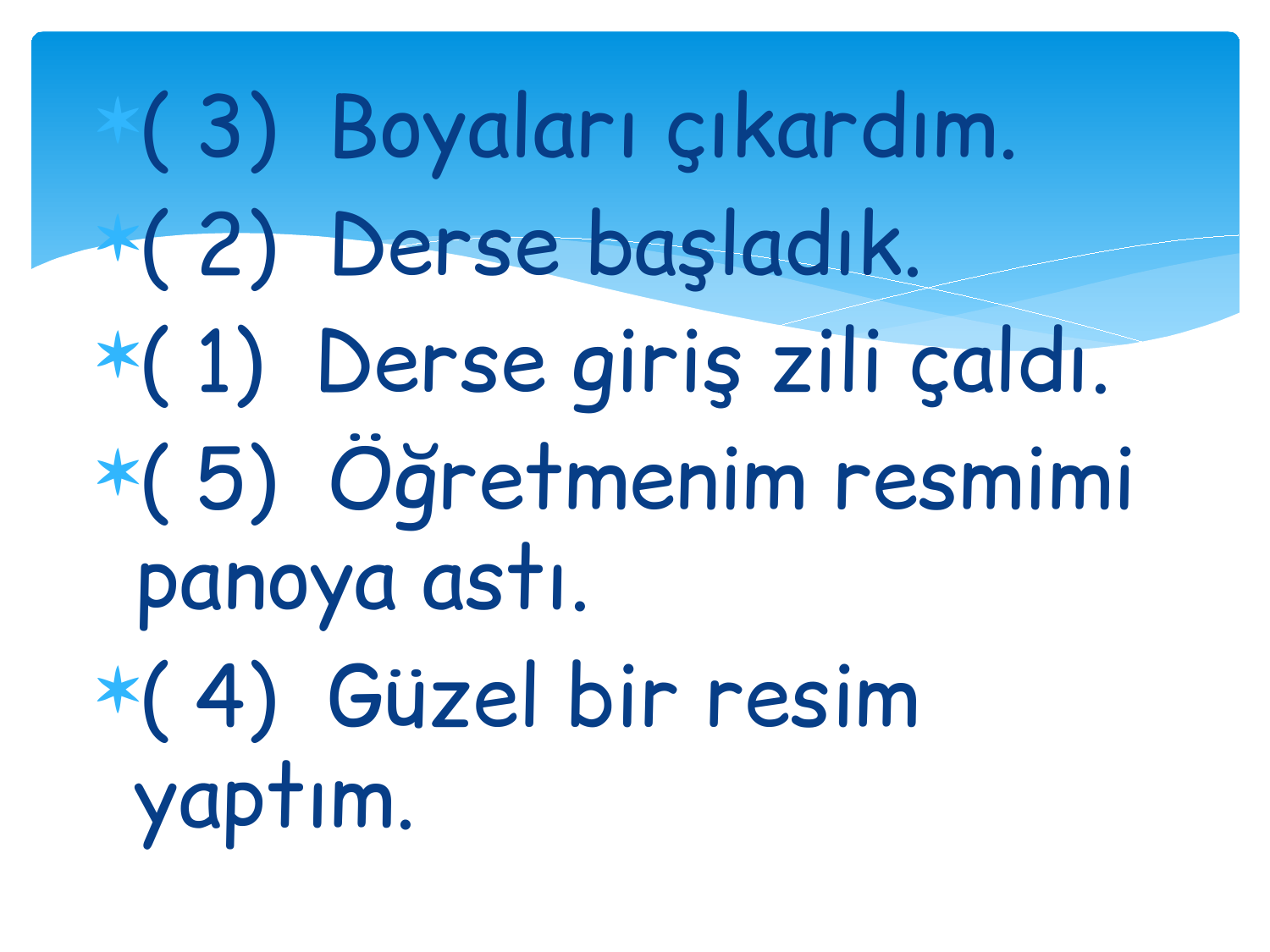

( 3)  Boyaları çıkardım.
( 2)  Derse başladık.
( 1)  Derse giriş zili çaldı.
( 5)  Öğretmenim resmimi panoya astı.
( 4)  Güzel bir resim yaptım.